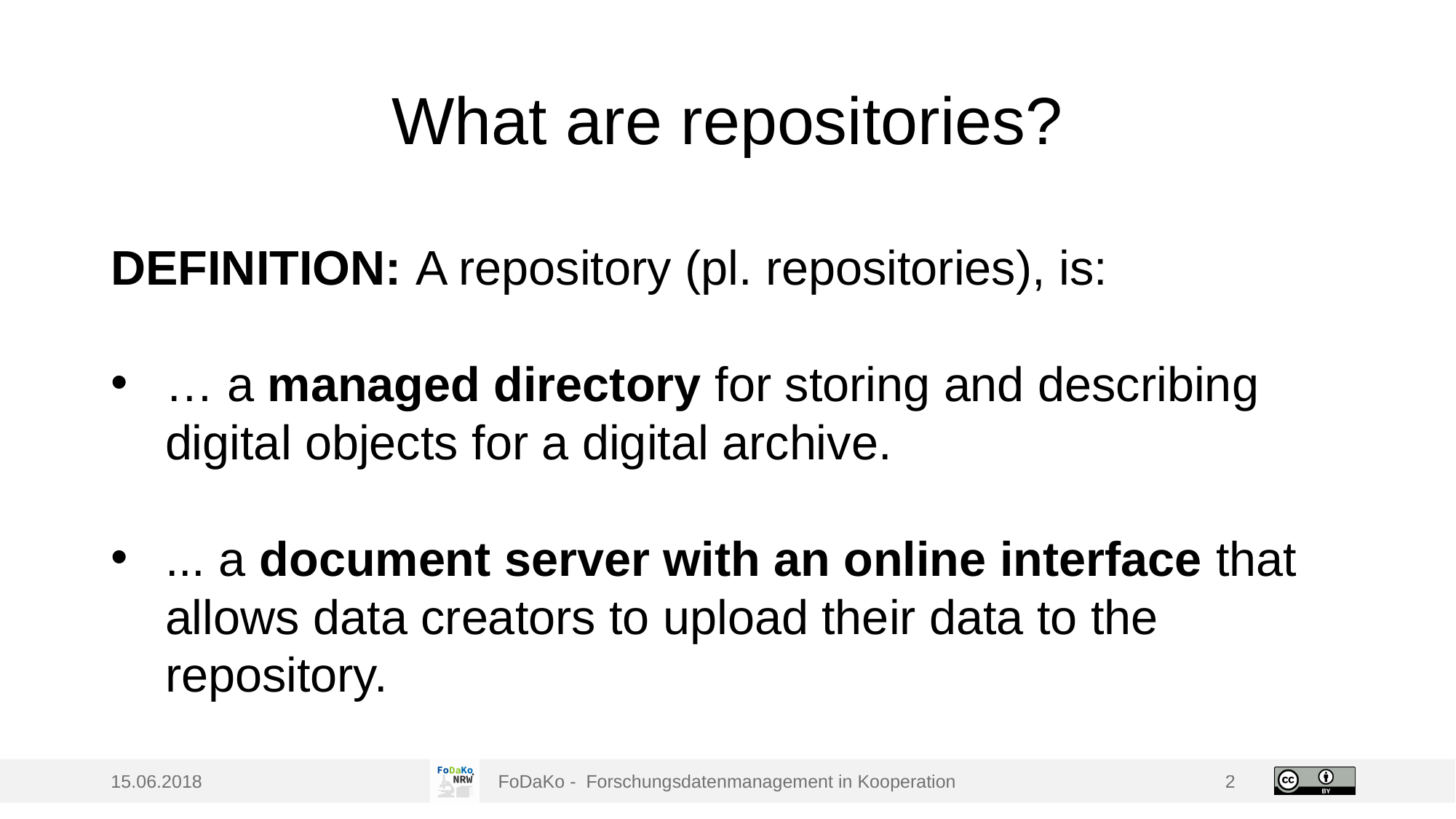

# What are repositories?
DEFINITION: A repository (pl. repositories), is:

… a managed directory for storing and describing digital objects for a digital archive.

... a document server with an online interface that allows data creators to upload their data to the repository.

15.06.2018
FoDaKo -  Forschungsdatenmanagement in Kooperation
2